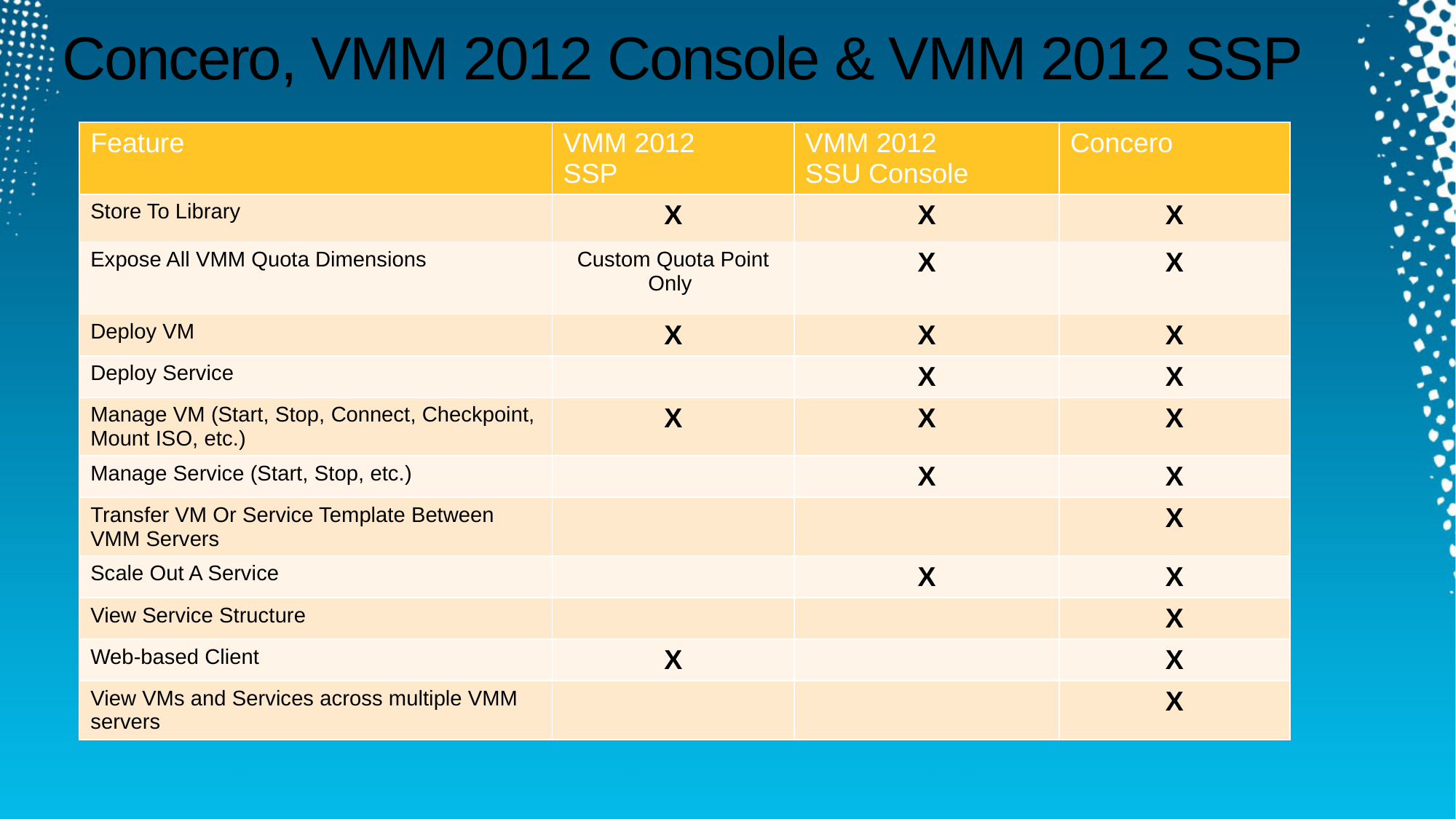

# Concero, VMM 2012 Console & VMM 2012 SSP
| Feature | VMM 2012 SSP | VMM 2012 SSU Console | Concero |
| --- | --- | --- | --- |
| Store To Library | X | X | X |
| Expose All VMM Quota Dimensions | Custom Quota Point Only | X | X |
| Deploy VM | X | X | X |
| Deploy Service |  | X | X |
| Manage VM (Start, Stop, Connect, Checkpoint, Mount ISO, etc.) | X | X | X |
| Manage Service (Start, Stop, etc.) |  | X | X |
| Transfer VM Or Service Template Between VMM Servers |  |  | X |
| Scale Out A Service |  | X | X |
| View Service Structure |  |  | X |
| Web-based Client | X |  | X |
| View VMs and Services across multiple VMM servers |  |  | X |